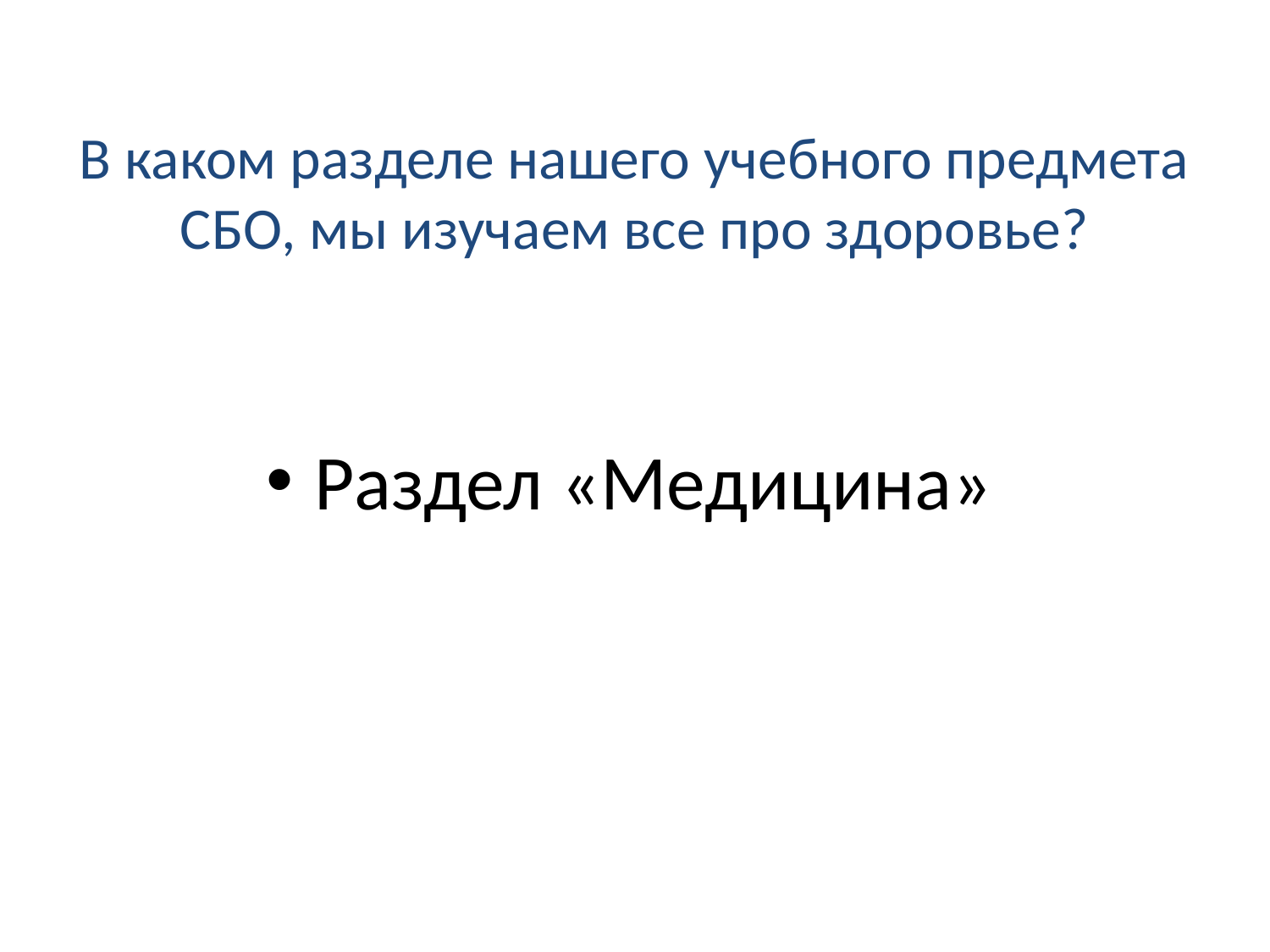

# В каком разделе нашего учебного предмета СБО, мы изучаем все про здоровье?
Раздел «Медицина»